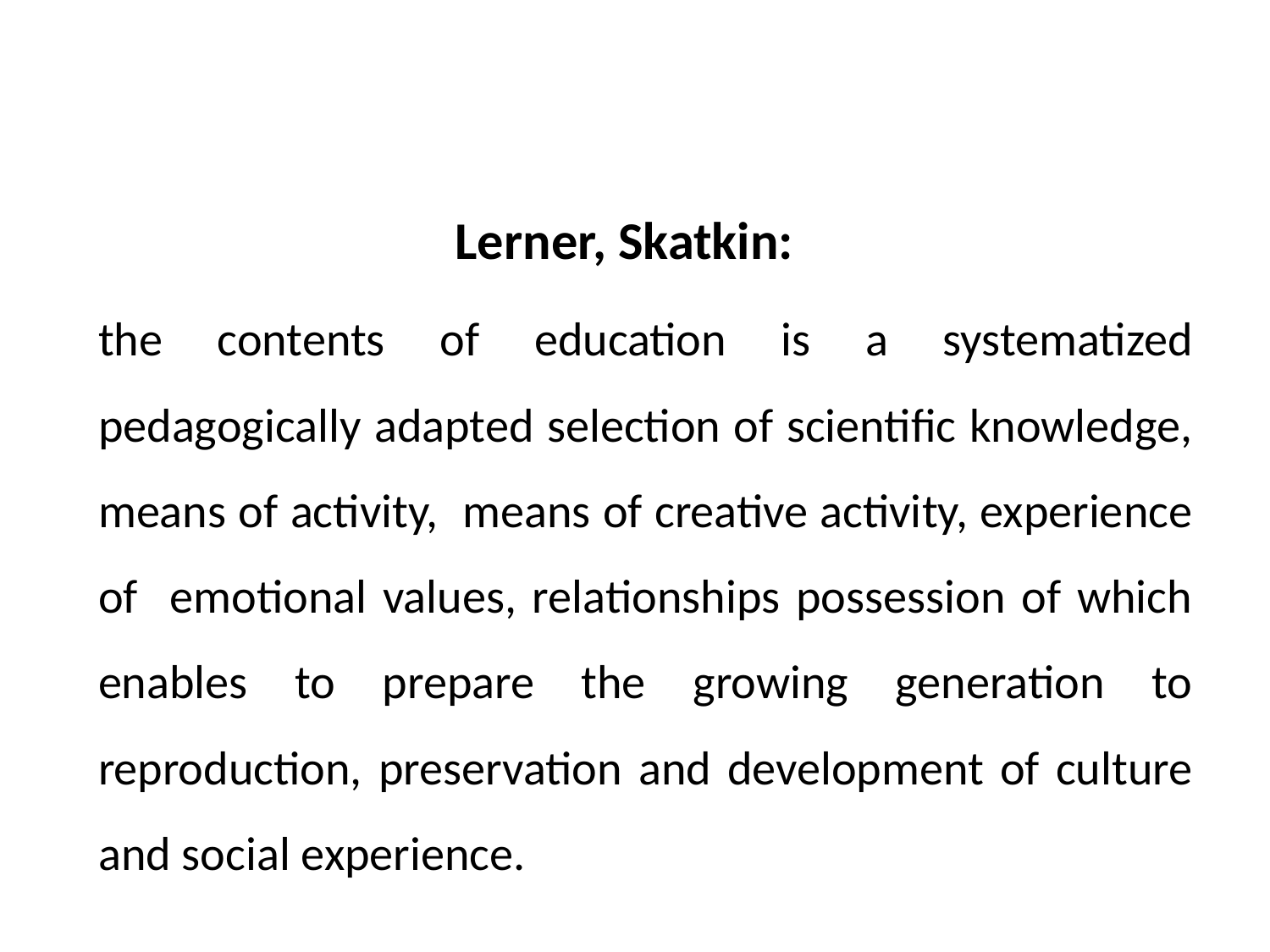

# Lerner, Skatkin:
the contents of education is a systematized pedagogically adapted selection of scientific knowledge, means of activity,  means of creative activity, experience of  emotional values, relationships possession of which enables to prepare the growing generation to reproduction, preservation and development of culture and social experience.